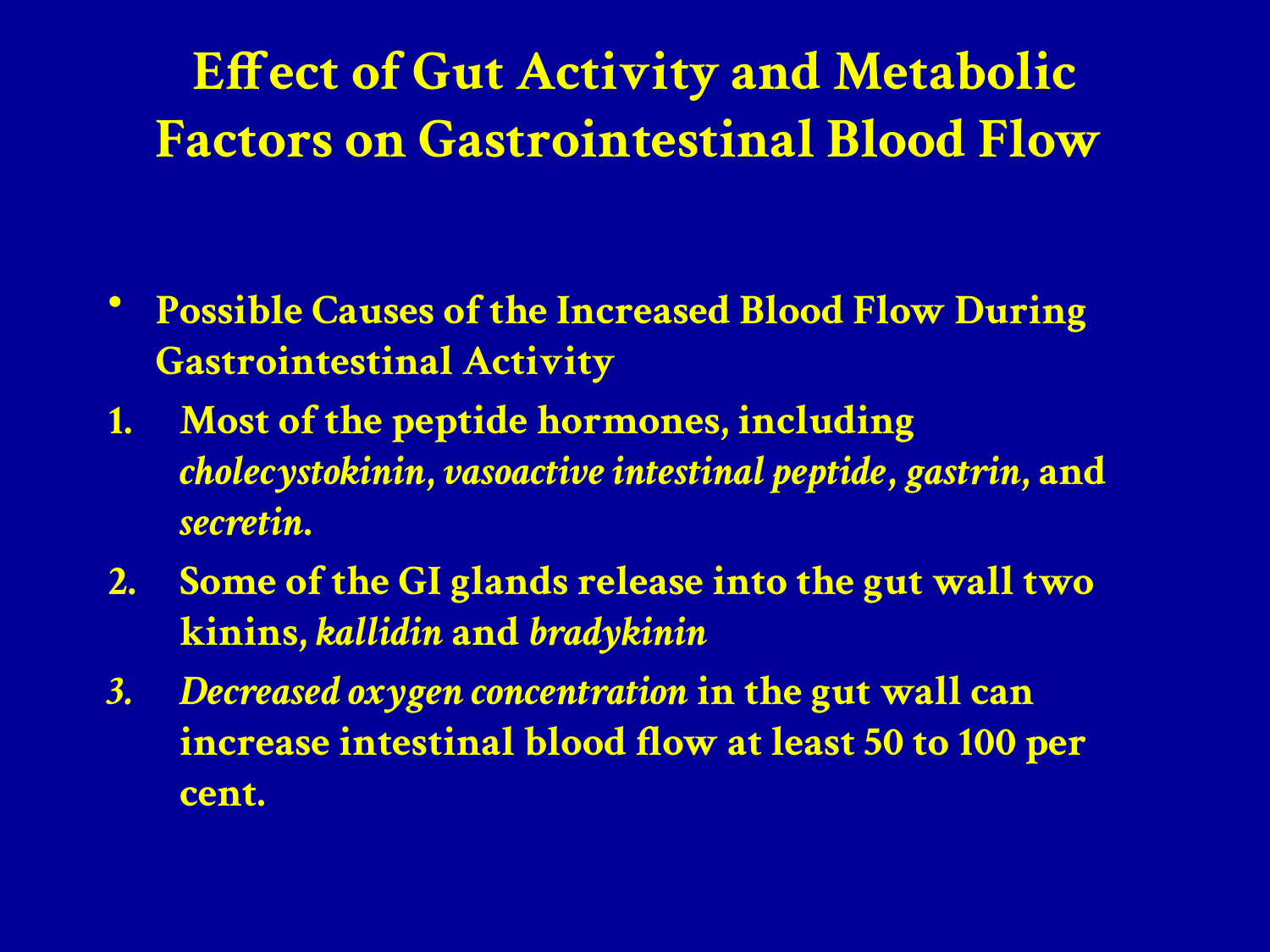

# Effect of Gut Activity and Metabolic Factors on Gastrointestinal Blood Flow
Possible Causes of the Increased Blood Flow During Gastrointestinal Activity
Most of the peptide hormones, including cholecystokinin, vasoactive intestinal peptide, gastrin, and secretin.
Some of the GI glands release into the gut wall two kinins, kallidin and bradykinin
Decreased oxygen concentration in the gut wall can increase intestinal blood flow at least 50 to 100 per cent.